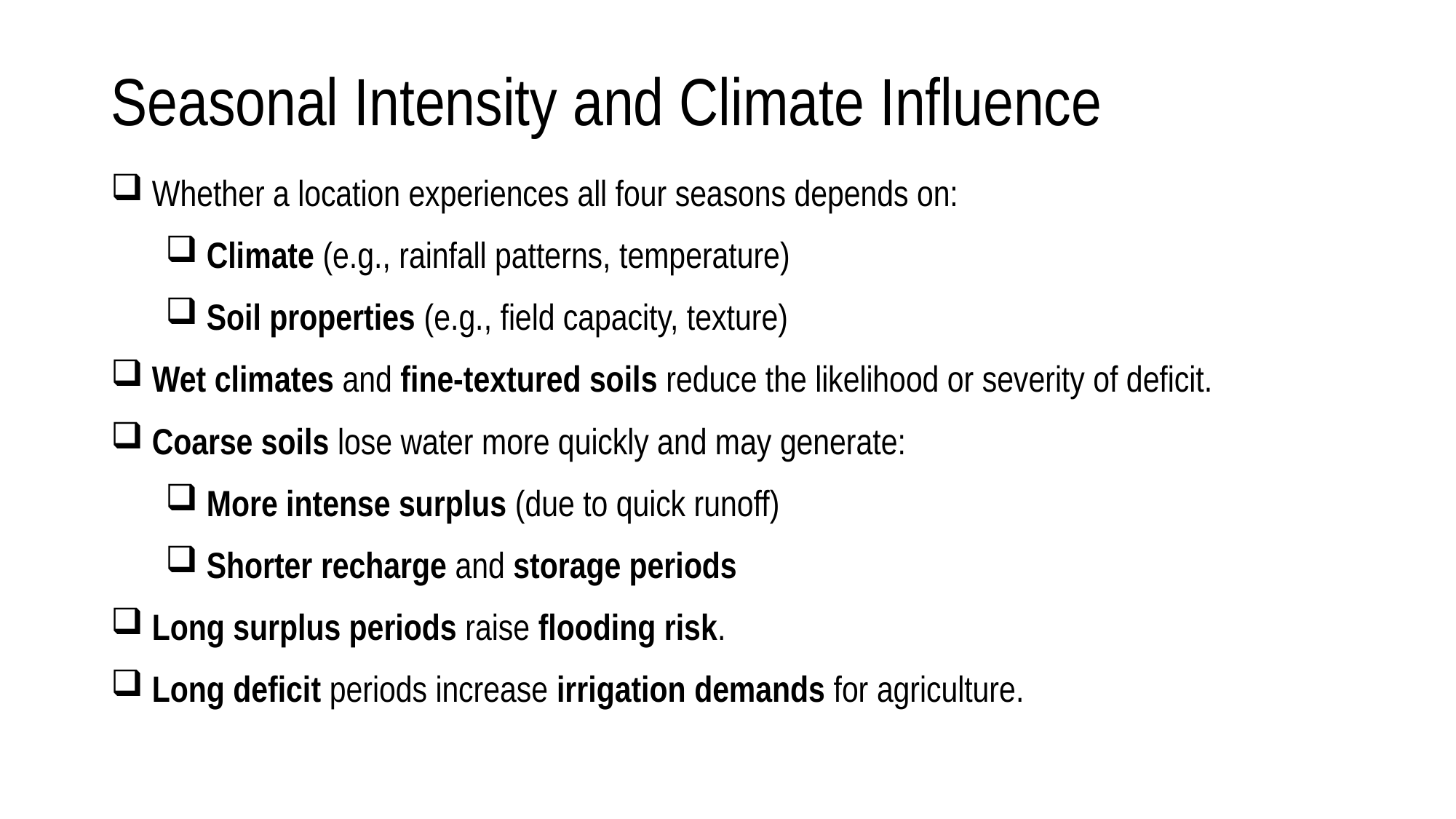

# Seasonal Intensity and Climate Influence
 Whether a location experiences all four seasons depends on:
 Climate (e.g., rainfall patterns, temperature)
 Soil properties (e.g., field capacity, texture)
 Wet climates and fine-textured soils reduce the likelihood or severity of deficit.
 Coarse soils lose water more quickly and may generate:
 More intense surplus (due to quick runoff)
 Shorter recharge and storage periods
 Long surplus periods raise flooding risk.
 Long deficit periods increase irrigation demands for agriculture.